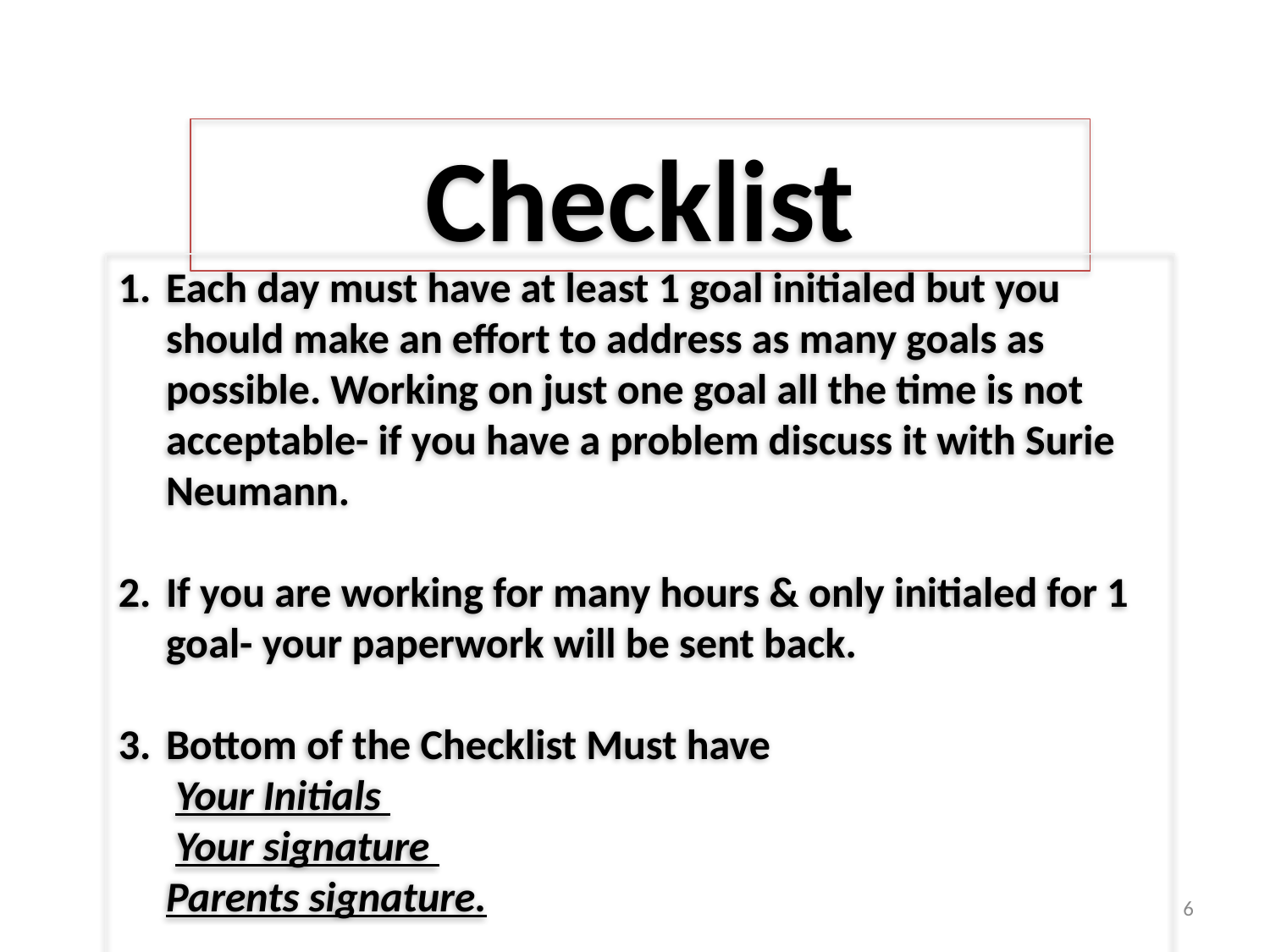

Checklist
Each day must have at least 1 goal initialed but you should make an effort to address as many goals as possible. Working on just one goal all the time is not acceptable- if you have a problem discuss it with Surie Neumann.

If you are working for many hours & only initialed for 1 goal- your paperwork will be sent back.

Bottom of the Checklist Must have
      Your Initials
      Your signature
     Parents signature.

6